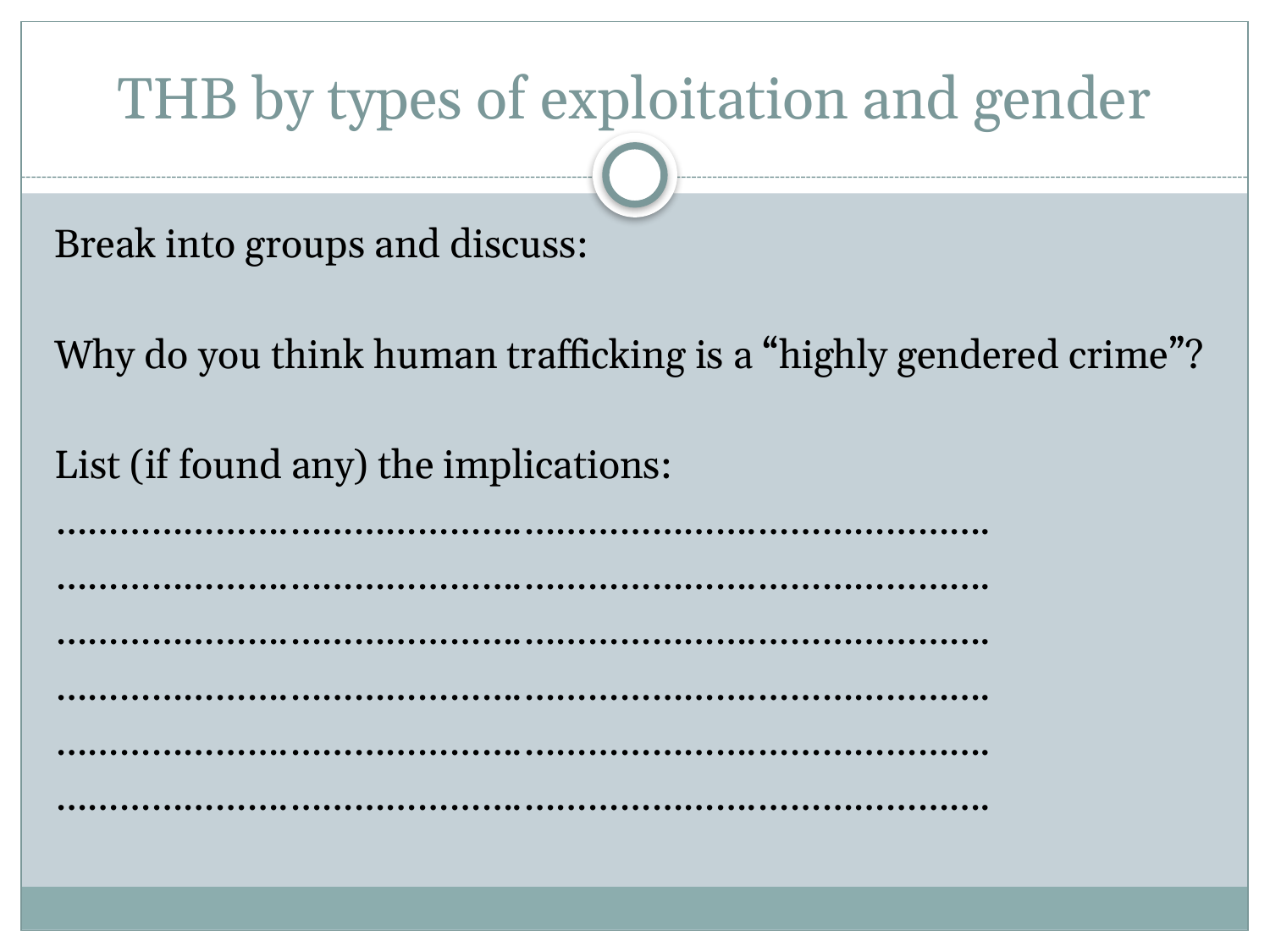

# THB by types of exploitation and gender
Break into groups and discuss:

Why do you think human trafficking is a “highly gendered crime”?

List (if found any) the implications:
………………….………………….………………….………………….
………………….………………….………………….………………….
………………….………………….………………….………………….
………………….………………….………………….………………….
………………….………………….………………….………………….
………………….………………….………………….………………….